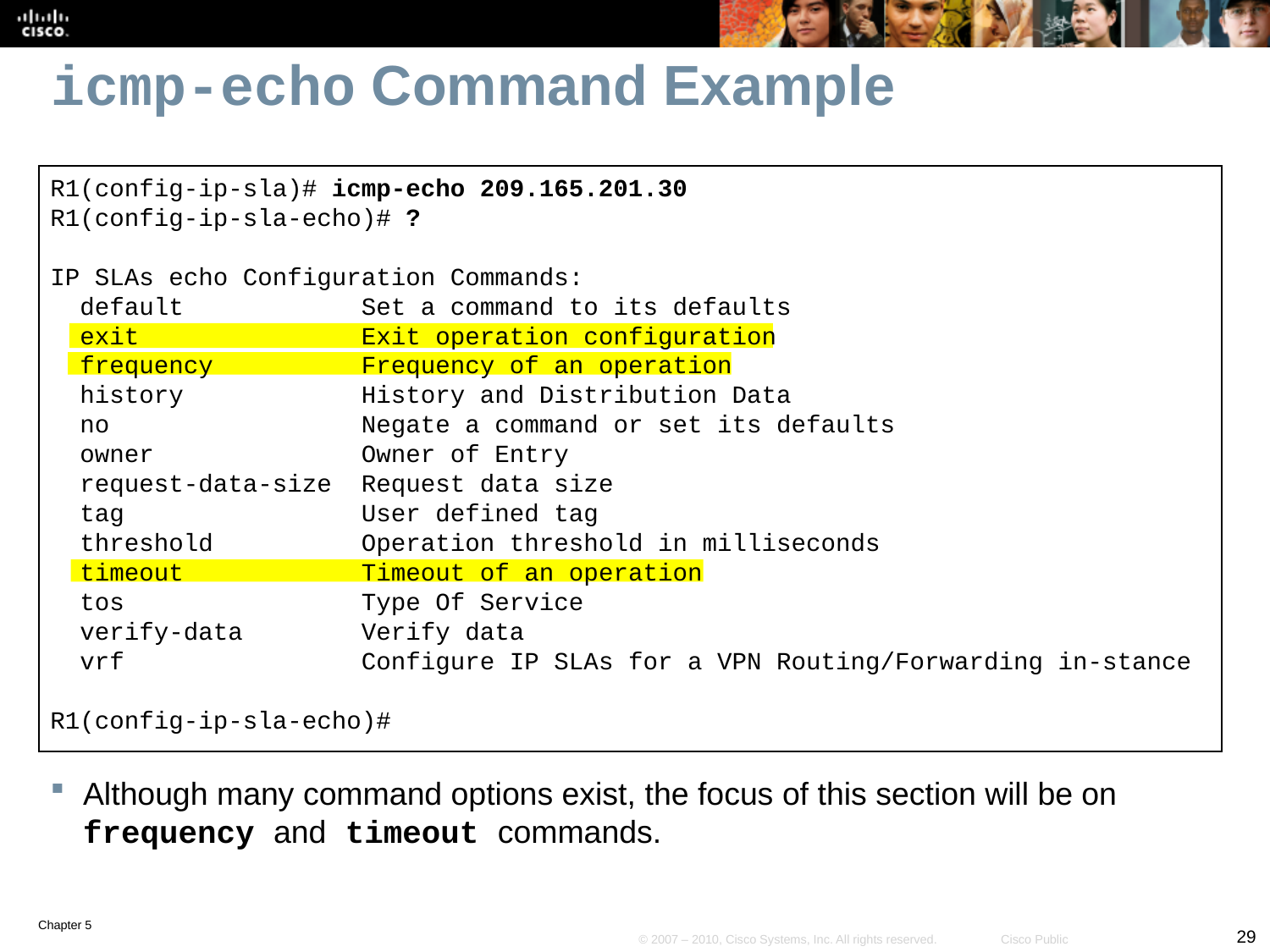

# icmp-echo Command Example
R1(config-ip-sla)# icmp-echo 209.165.201.30
R1(config-ip-sla-echo)# ?

IP SLAs echo Configuration Commands:
  default            Set a command to its defaults
  exit               Exit operation configuration
  frequency          Frequency of an operation
  history            History and Distribution Data
  no                 Negate a command or set its defaults
  owner              Owner of Entry
  request-data-size  Request data size
  tag                User defined tag
  threshold          Operation threshold in milliseconds
  timeout            Timeout of an operation
  tos                Type Of Service
  verify-data        Verify data
  vrf                Configure IP SLAs for a VPN Routing/Forwarding in-stance

R1(config-ip-sla-echo)#

Although many command options exist, the focus of this section will be on frequency and timeout commands.